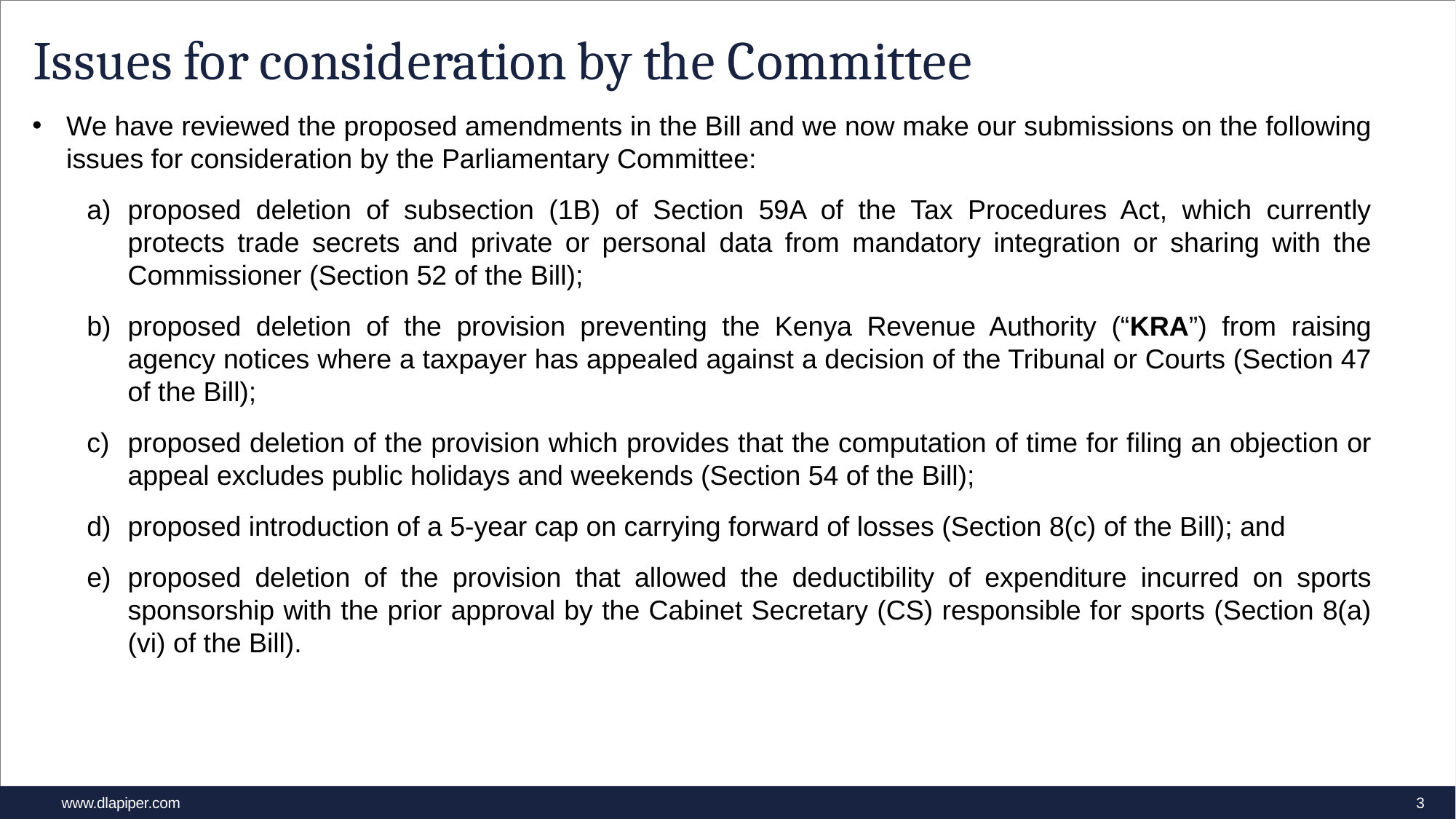

# Issues for consideration by the Committee
We have reviewed the proposed amendments in the Bill and we now make our submissions on the following issues for consideration by the Parliamentary Committee:
proposed deletion of subsection (1B) of Section 59A of the Tax Procedures Act, which currently protects trade secrets and private or personal data from mandatory integration or sharing with the Commissioner (Section 52 of the Bill);
proposed deletion of the provision preventing the Kenya Revenue Authority (“KRA”) from raising agency notices where a taxpayer has appealed against a decision of the Tribunal or Courts (Section 47 of the Bill);
proposed deletion of the provision which provides that the computation of time for filing an objection or appeal excludes public holidays and weekends (Section 54 of the Bill);
proposed introduction of a 5-year cap on carrying forward of losses (Section 8(c) of the Bill); and
proposed deletion of the provision that allowed the deductibility of expenditure incurred on sports sponsorship with the prior approval by the Cabinet Secretary (CS) responsible for sports (Section 8(a)(vi) of the Bill).
www.dlapiper.com
3